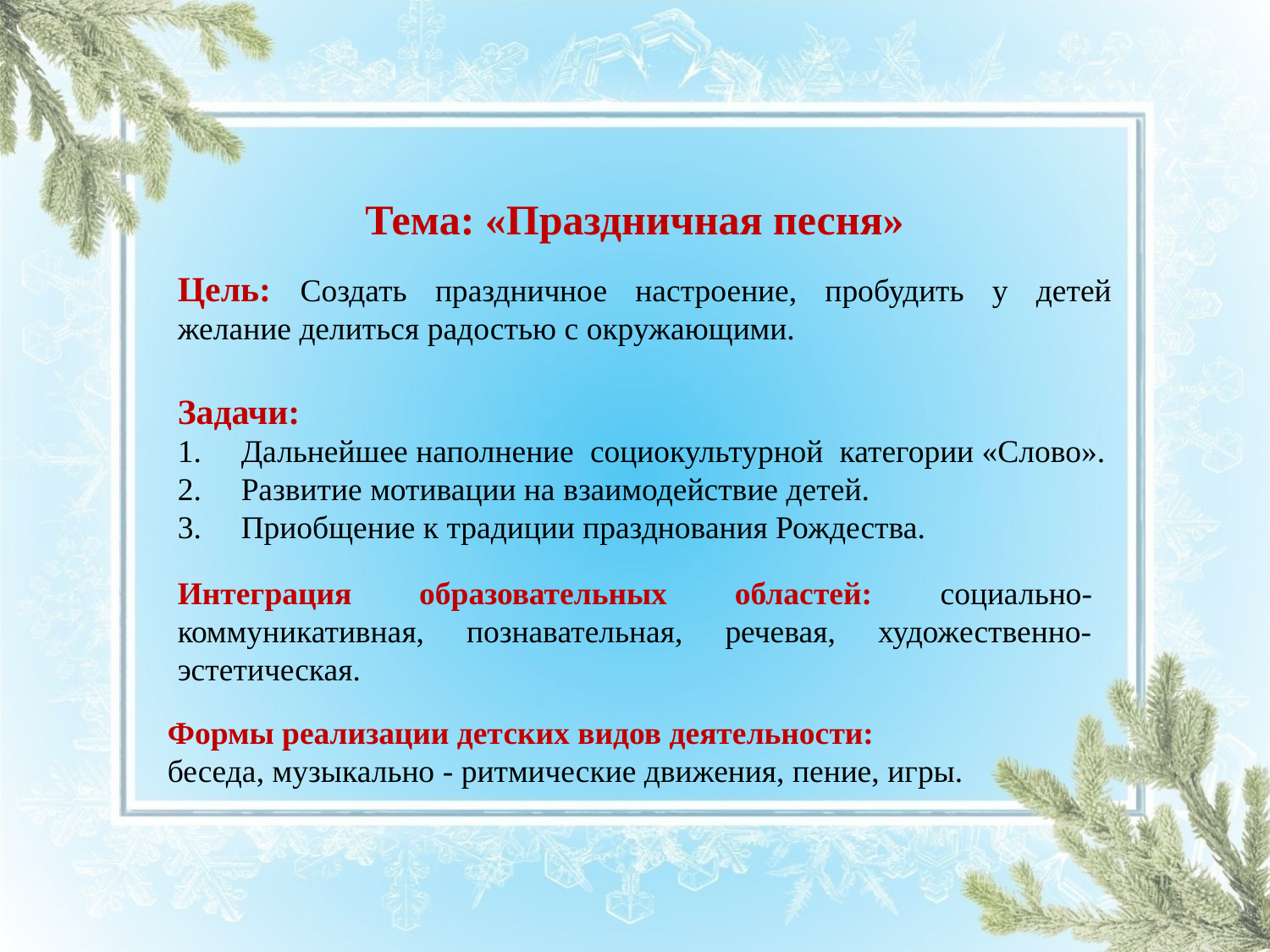

Тема: «Праздничная песня»
Цель: Создать праздничное настроение, пробудить у детей желание делиться радостью с окружающими.

Задачи:
Дальнейшее наполнение  социокультурной  категории «Слово».
Развитие мотивации на взаимодействие детей.
Приобщение к традиции празднования Рождества.
Интеграция образовательных областей: социально-коммуникативная, познавательная, речевая, художественно-эстетическая.
Формы реализации детских видов деятельности:
беседа, музыкально - ритмические движения, пение, игры.